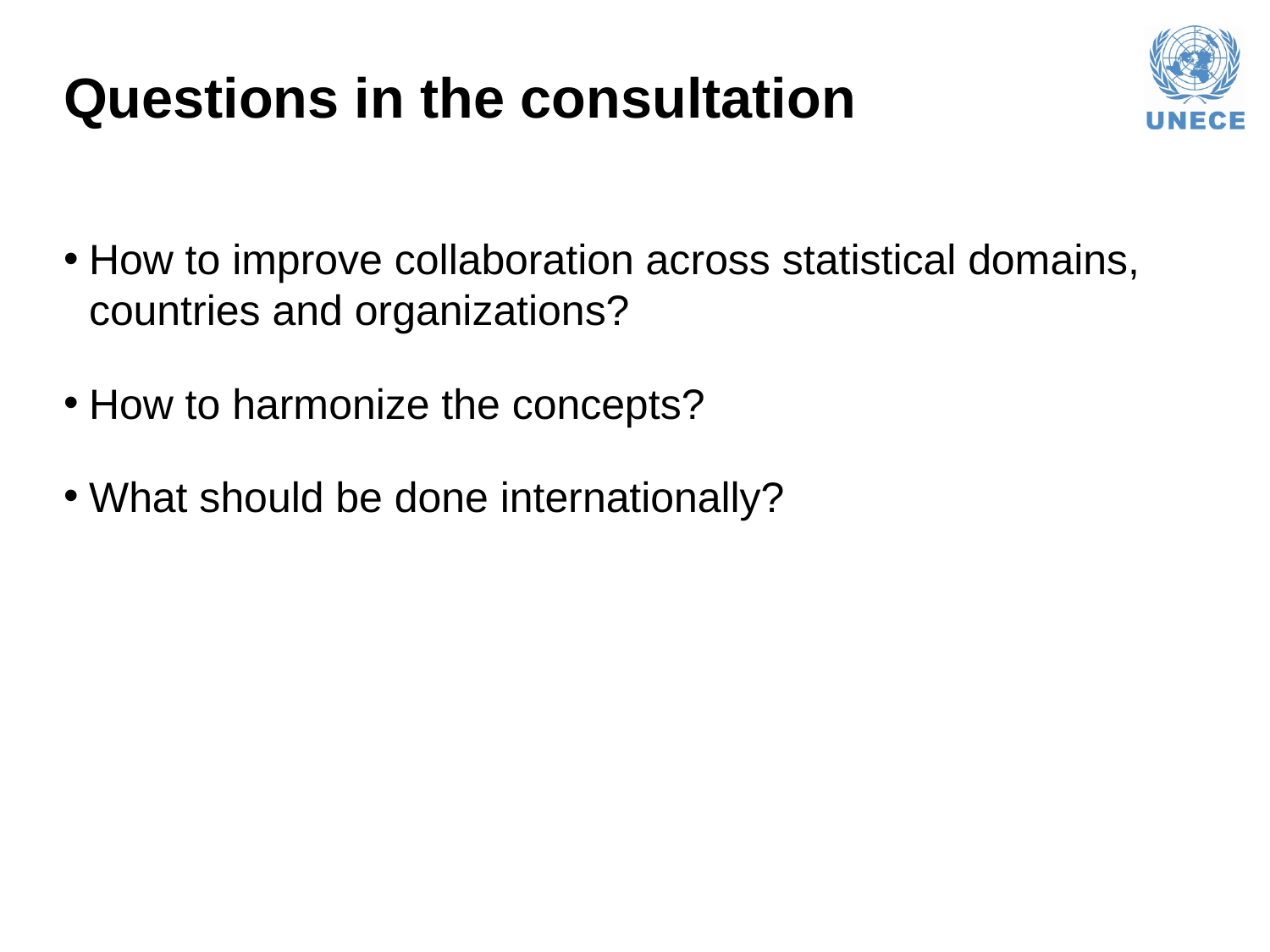

# Questions in the consultation
How to improve collaboration across statistical domains, countries and organizations?
How to harmonize the concepts?
What should be done internationally?